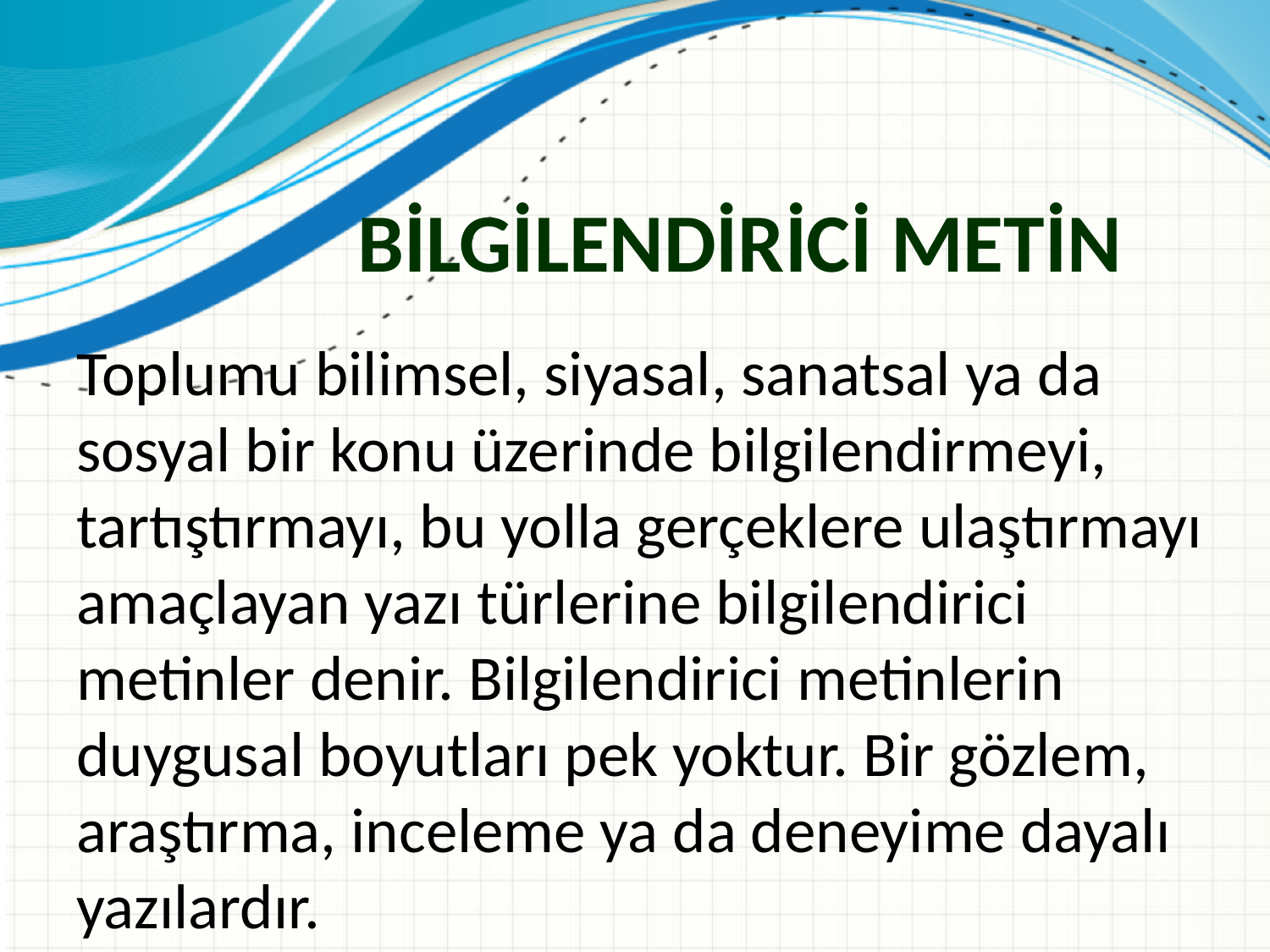

# BİLGİLENDİRİCİ METİN
Toplumu bilimsel, siyasal, sanatsal ya da sosyal bir konu üzerinde bilgilendirmeyi, tartıştırmayı, bu yolla gerçeklere ulaştırmayı amaçlayan yazı türlerine bilgilendirici metinler denir. Bilgilendirici metinlerin duygusal boyutları pek yoktur. Bir gözlem, araştırma, inceleme ya da deneyime dayalı yazılardır.